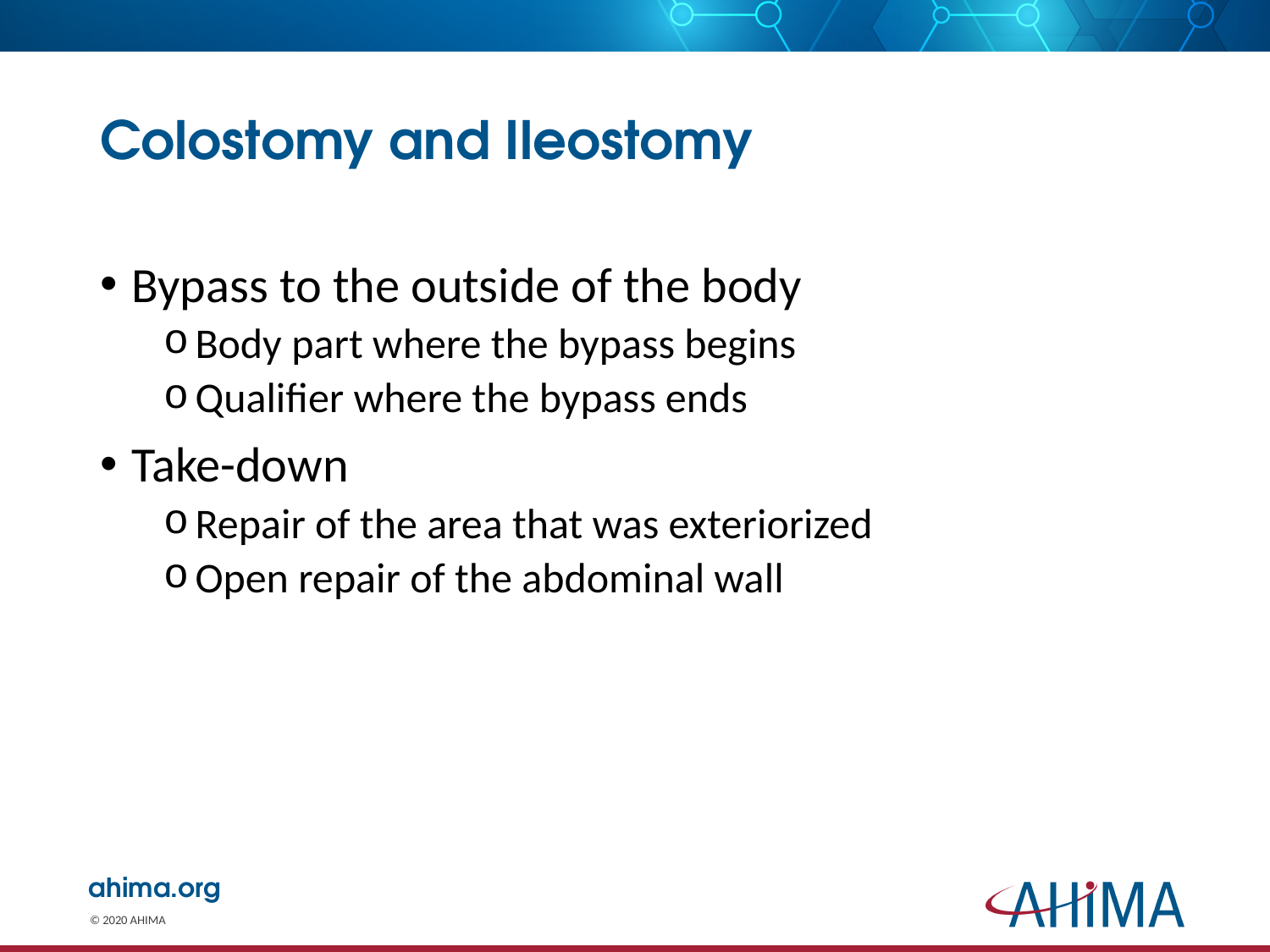

# Colostomy and Ileostomy
Bypass to the outside of the body
Body part where the bypass begins
Qualifier where the bypass ends
Take-down
Repair of the area that was exteriorized
Open repair of the abdominal wall